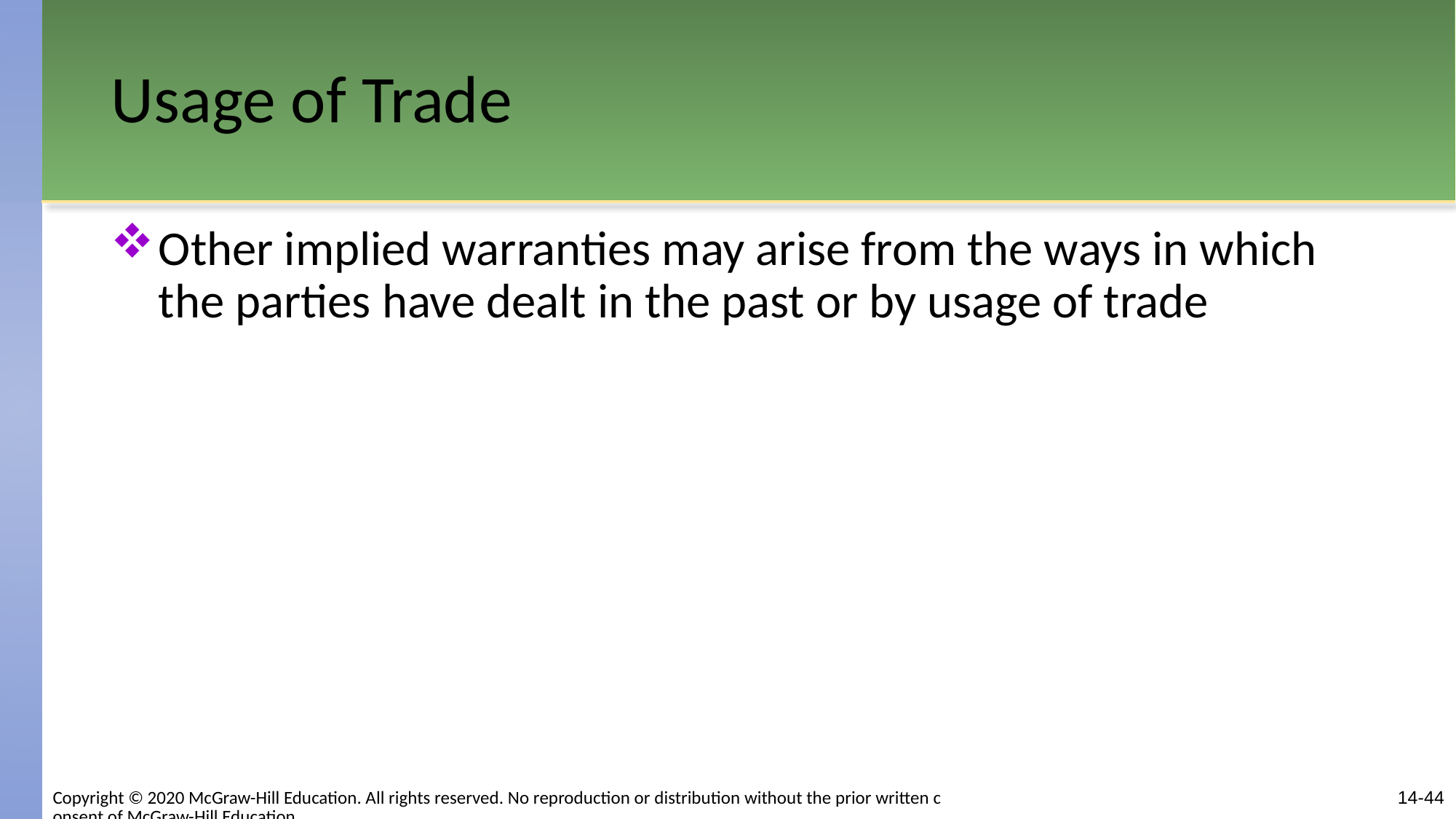

# Usage of Trade
Other implied warranties may arise from the ways in which the parties have dealt in the past or by usage of trade
Copyright © 2020 McGraw-Hill Education. All rights reserved. No reproduction or distribution without the prior written consent of McGraw-Hill Education.
14-44